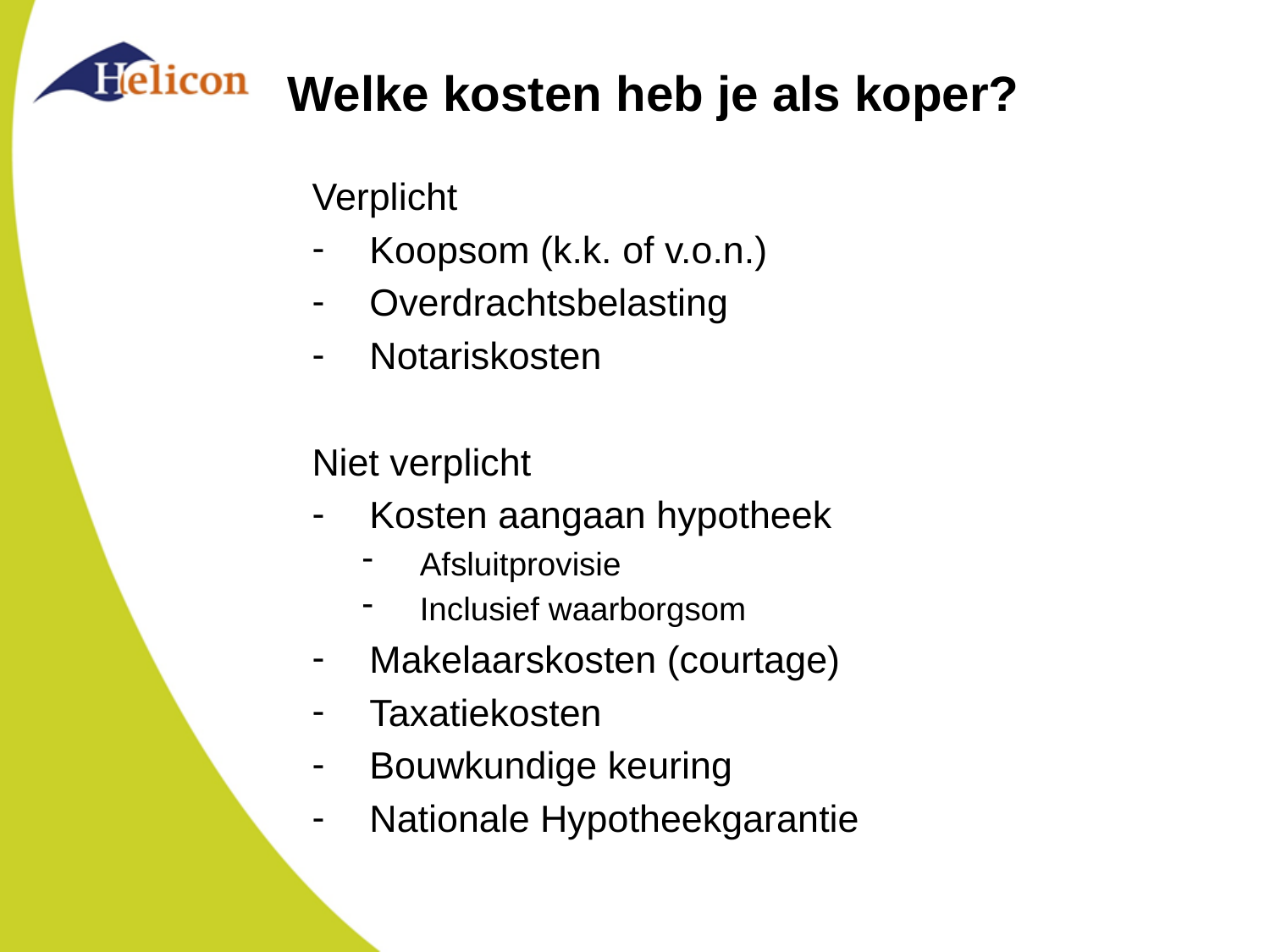

# Welke kosten heb je als koper?
Verplicht
Koopsom (k.k. of v.o.n.)
Overdrachtsbelasting
Notariskosten

Niet verplicht
Kosten aangaan hypotheek
Afsluitprovisie
Inclusief waarborgsom
Makelaarskosten (courtage)
Taxatiekosten
Bouwkundige keuring
Nationale Hypotheekgarantie